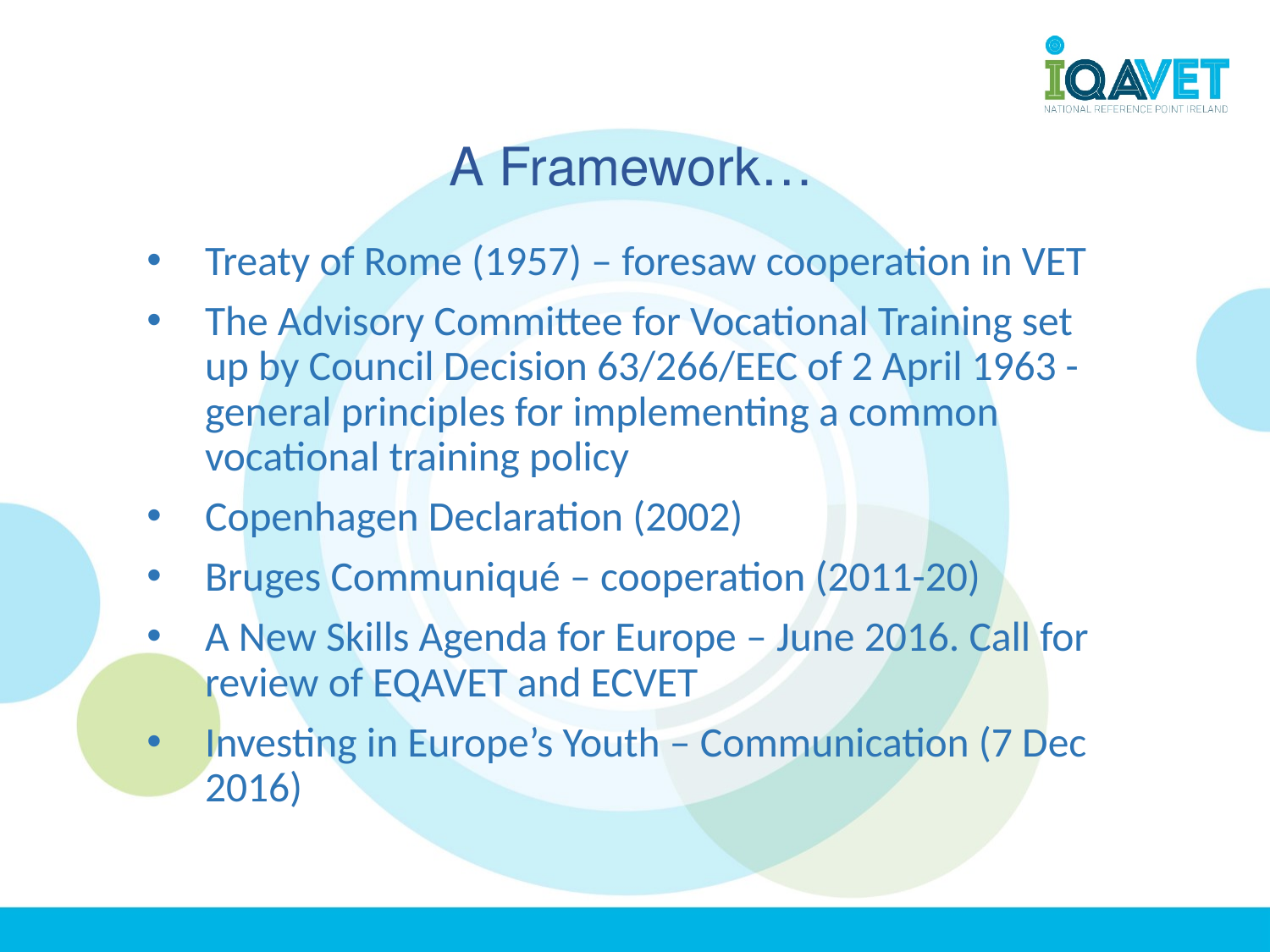

# A Framework…
Treaty of Rome (1957) – foresaw cooperation in VET
The Advisory Committee for Vocational Training set up by Council Decision 63/266/EEC of 2 April 1963 -  general principles for implementing a common vocational training policy
Copenhagen Declaration (2002)
Bruges Communiqué – cooperation (2011-20)
A New Skills Agenda for Europe – June 2016. Call for review of EQAVET and ECVET
Investing in Europe’s Youth – Communication (7 Dec 2016)